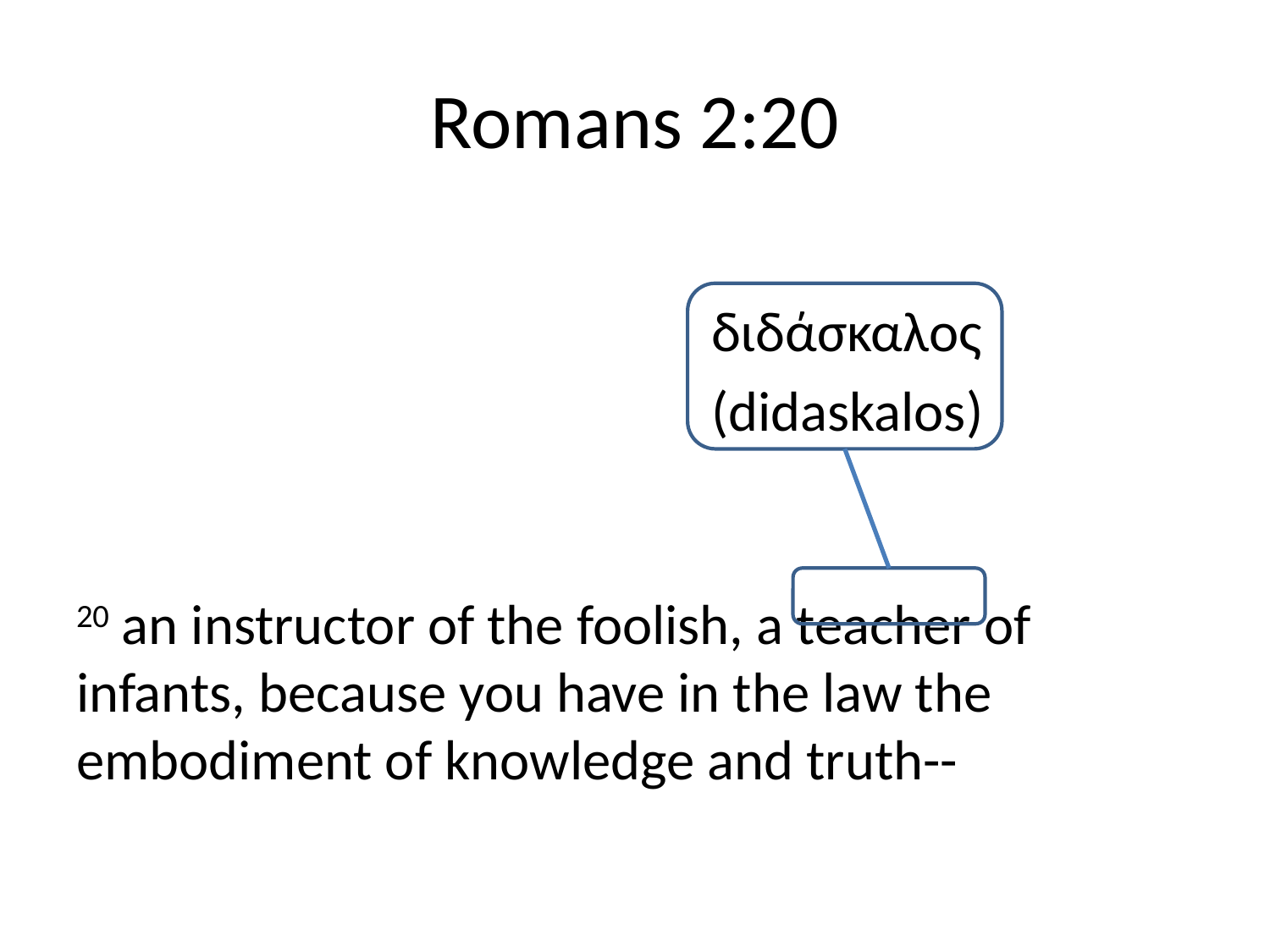

# Romans 2:20

					διδάσκαλος
					(didaskalos)

20 an instructor of the foolish, a teacher of infants, because you have in the law the embodiment of knowledge and truth--